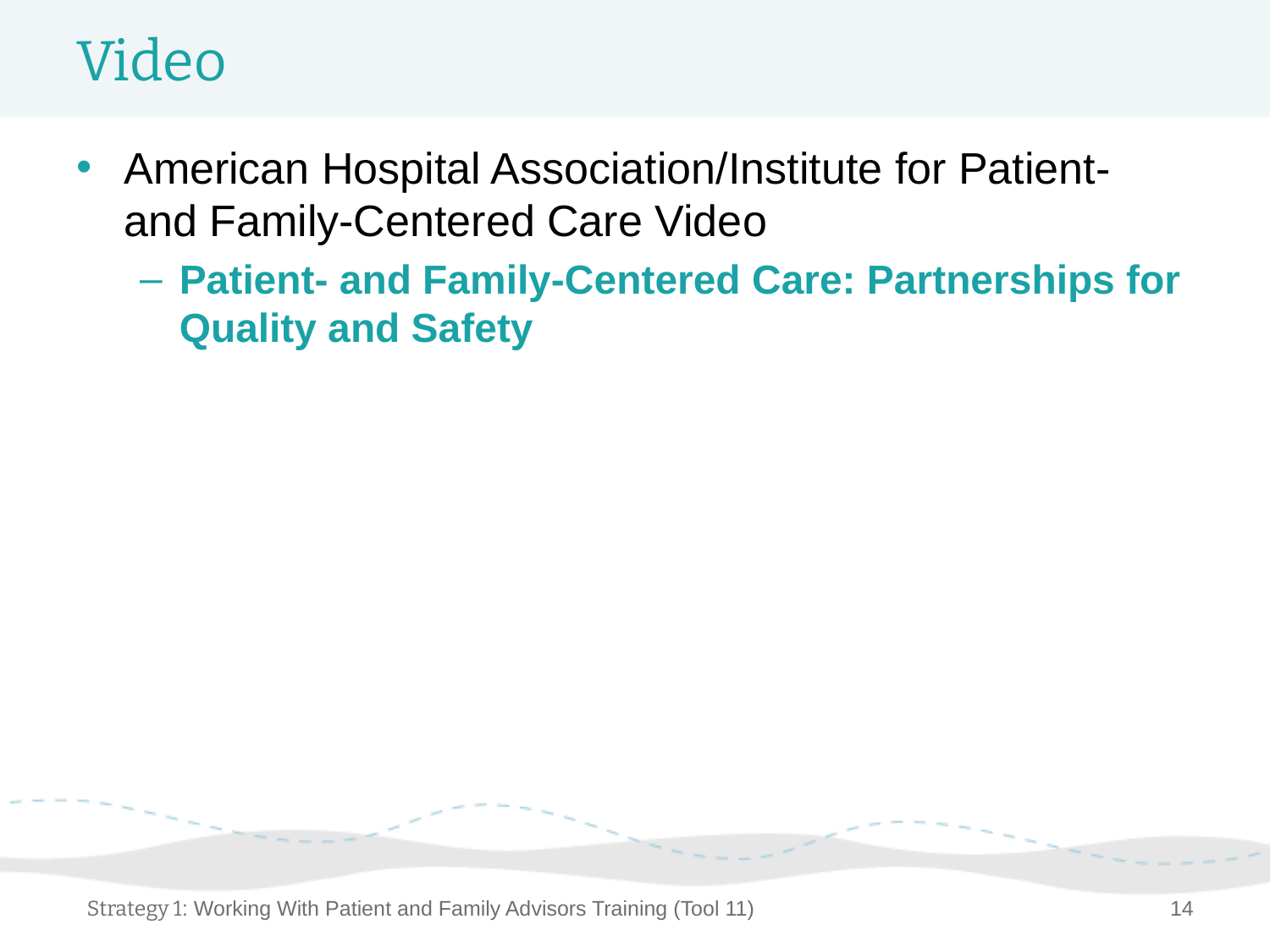

# Video
American Hospital Association/Institute for Patient- and Family-Centered Care Video
Patient- and Family-Centered Care: Partnerships for Quality and Safety
Strategy 1: Working With Patient and Family Advisors Training (Tool 11)
14